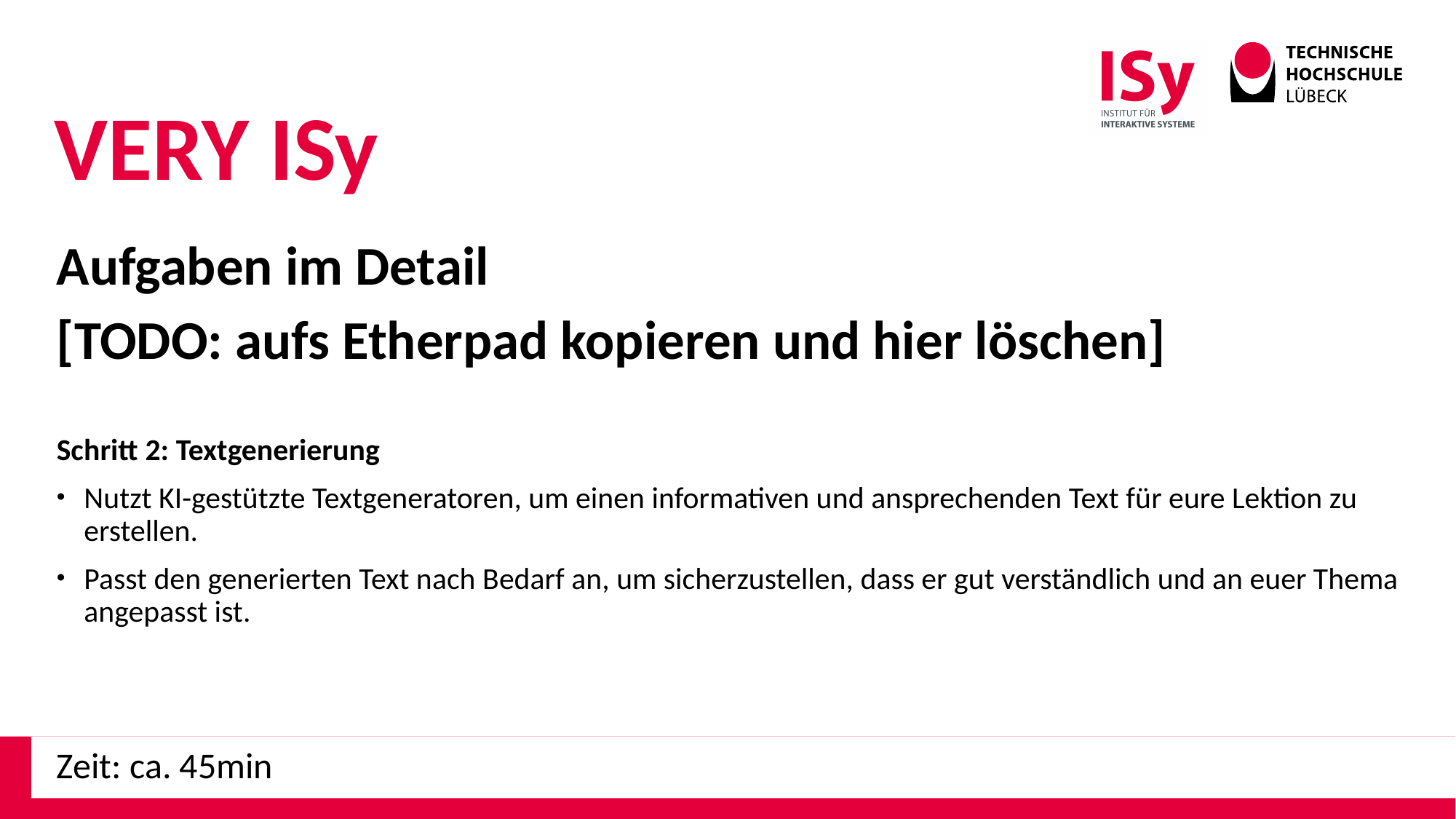

VERY ISy
Aufgaben im Detail
[TODO: aufs Etherpad kopieren und hier löschen]

Schritt 2: Textgenerierung
Nutzt KI-gestützte Textgeneratoren, um einen informativen und ansprechenden Text für eure Lektion zu erstellen.
Passt den generierten Text nach Bedarf an, um sicherzustellen, dass er gut verständlich und an euer Thema angepasst ist.
Zeit: ca. 45min